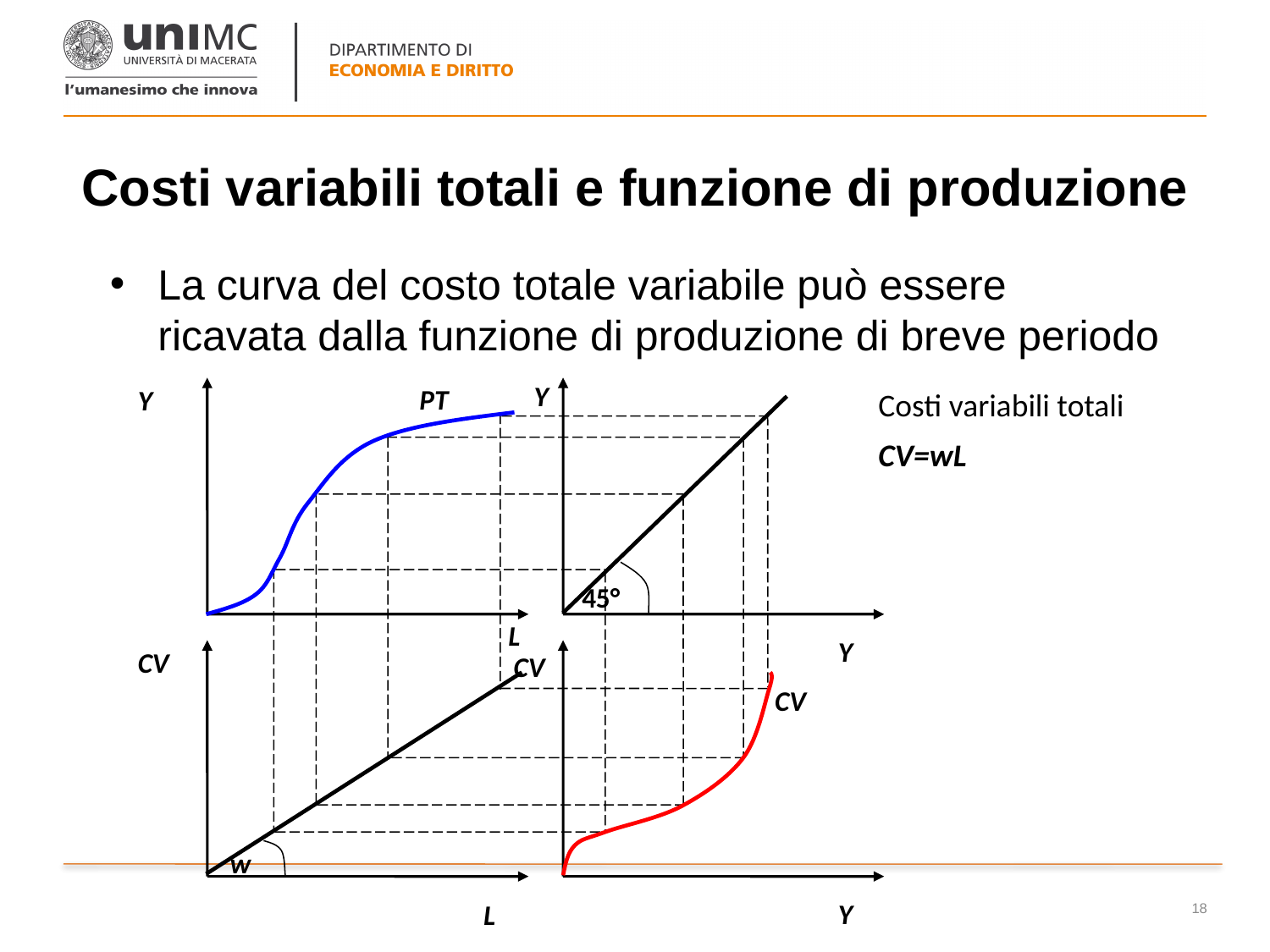

# Costi variabili totali e funzione di produzione
La curva del costo totale variabile può essere ricavata dalla funzione di produzione di breve periodo
Y

45°

Y
PT
Y

L

Costi variabili totali
CV=wL

CV

w

L

CV

Y

CV
18